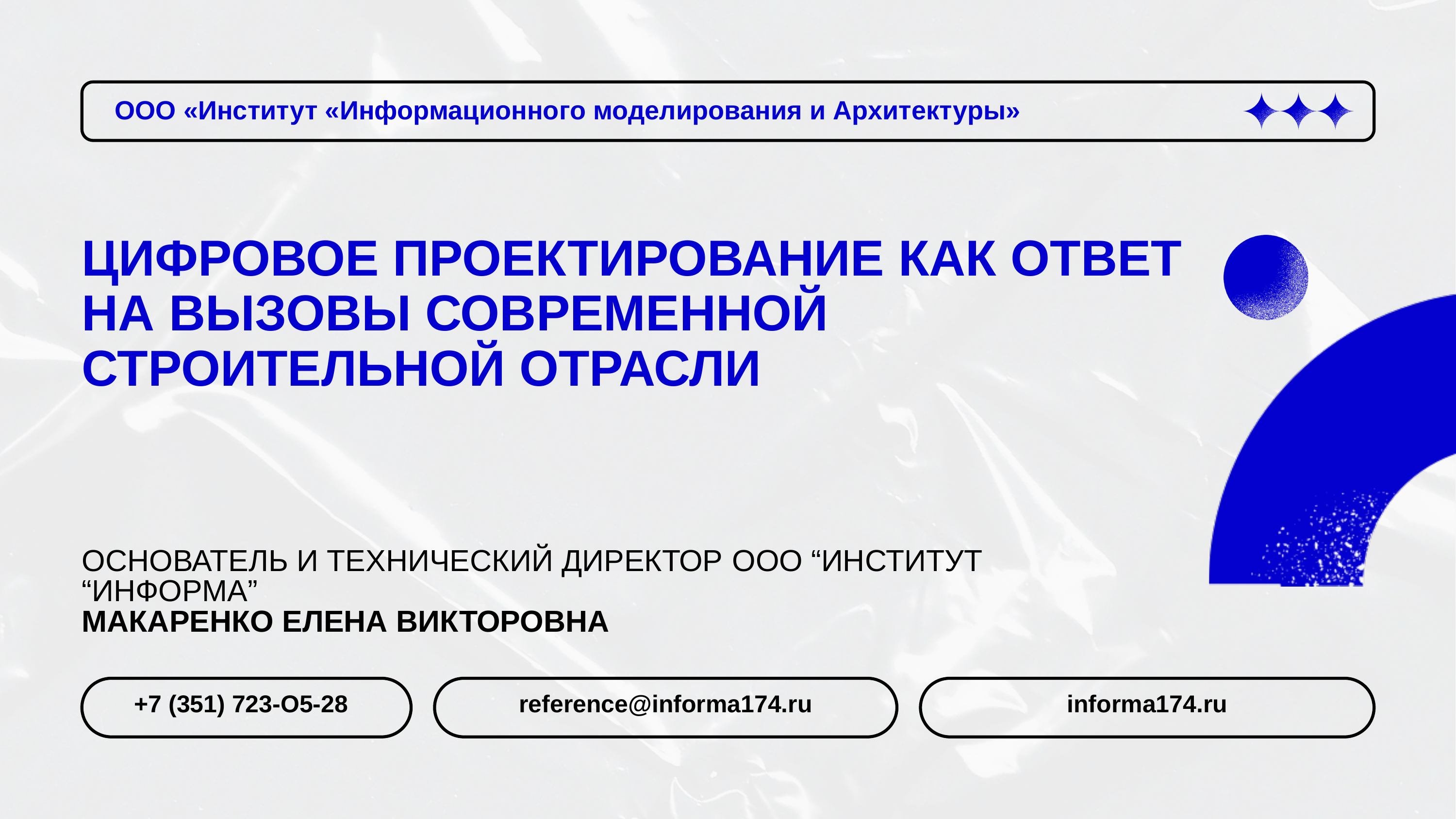

ООО «Институт «Информационного моделирования и Архитектуры»
ЦИФРОВОЕ ПРОЕКТИРОВАНИЕ КАК ОТВЕТ НА ВЫЗОВЫ СОВРЕМЕННОЙ СТРОИТЕЛЬНОЙ ОТРАСЛИ

ОСНОВАТЕЛЬ И ТЕХНИЧЕСКИЙ ДИРЕКТОР ООО “ИНСТИТУТ “ИНФОРМА”
МАКАРЕНКО ЕЛЕНА ВИКТОРОВНА

+7 (351) 723-О5-28
reference@informa174.ru
informa174.ru